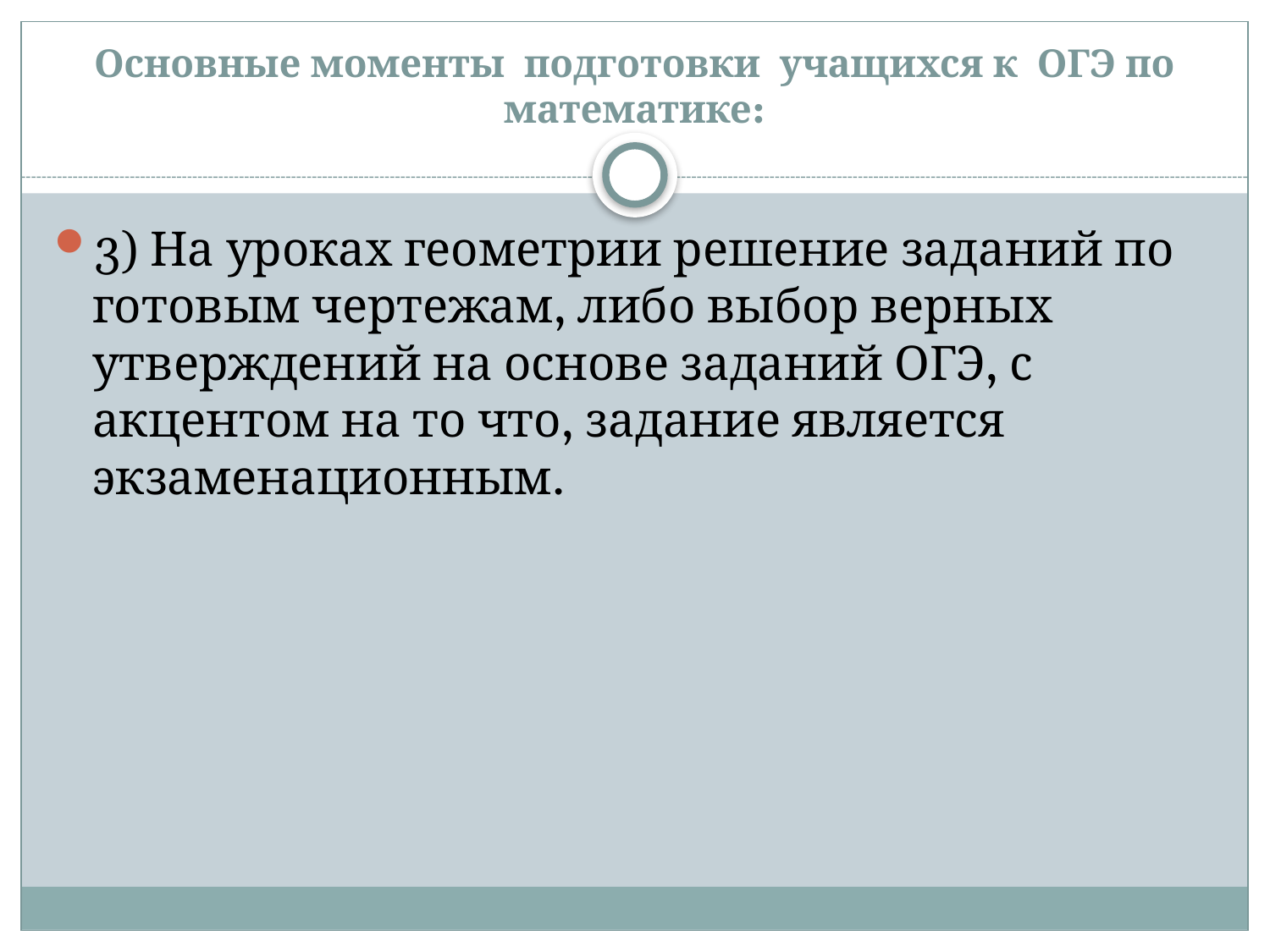

# Основные моменты  подготовки  учащихся к  ОГЭ по математике:
3) На уроках геометрии решение заданий по готовым чертежам, либо выбор верных утверждений на основе заданий ОГЭ, с акцентом на то что, задание является экзаменационным.